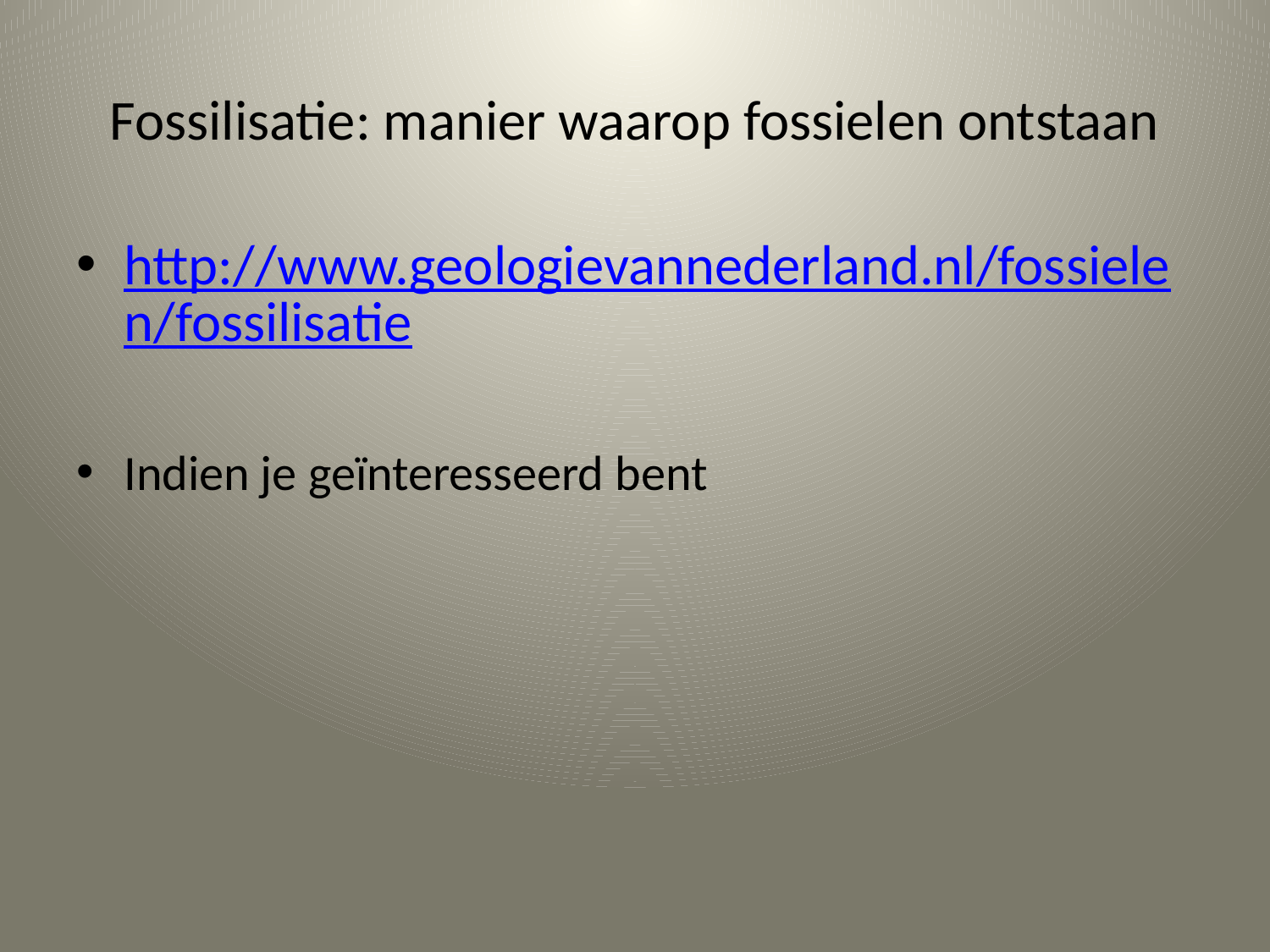

# Fossilisatie: manier waarop fossielen ontstaan
http://www.geologievannederland.nl/fossielen/fossilisatie

Indien je geïnteresseerd bent